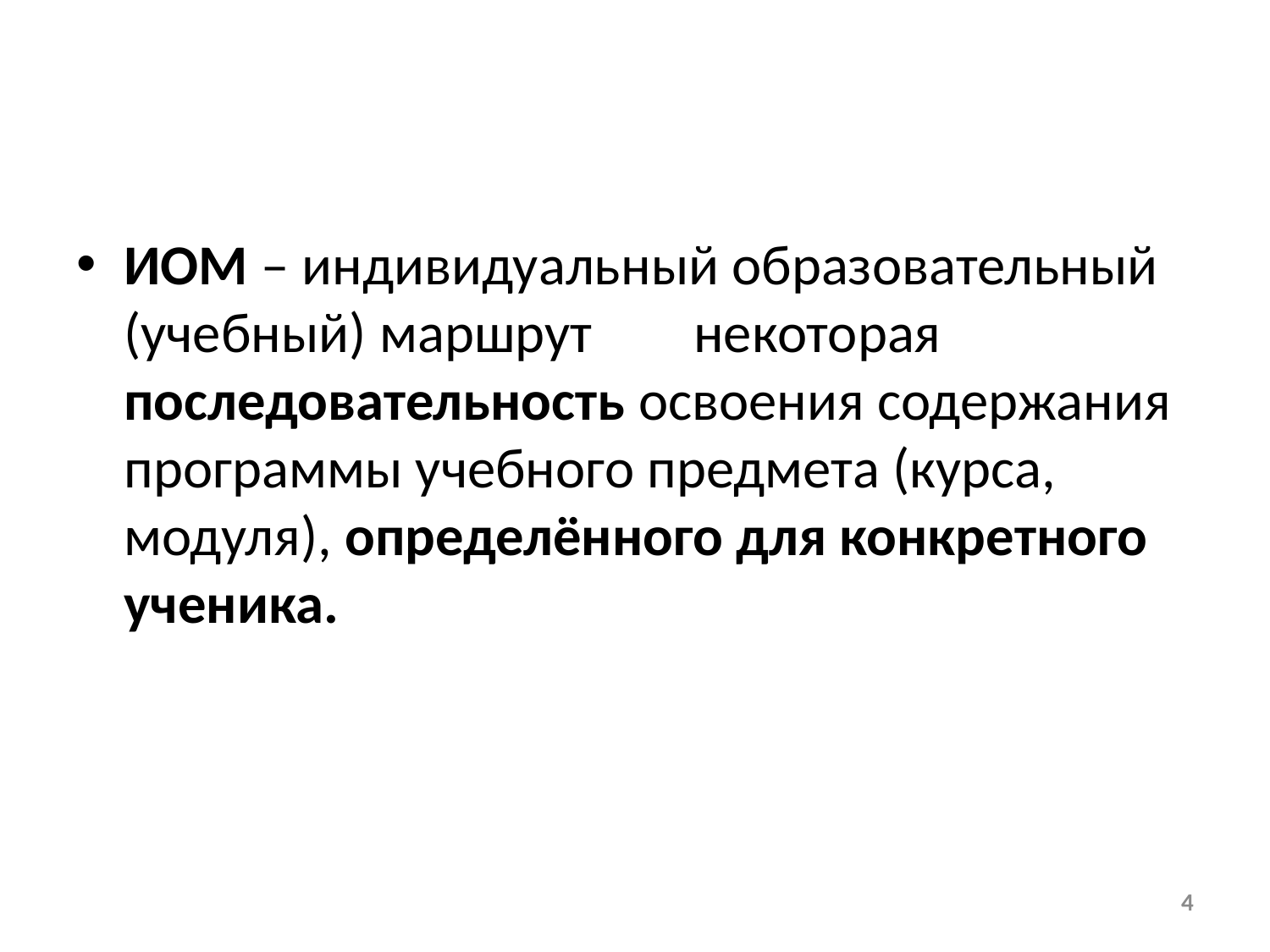

#
ИОМ – индивидуальный образовательный (учебный) маршрут        некоторая последовательность освоения содержания программы учебного предмета (курса, модуля), определённого для конкретного ученика.

4